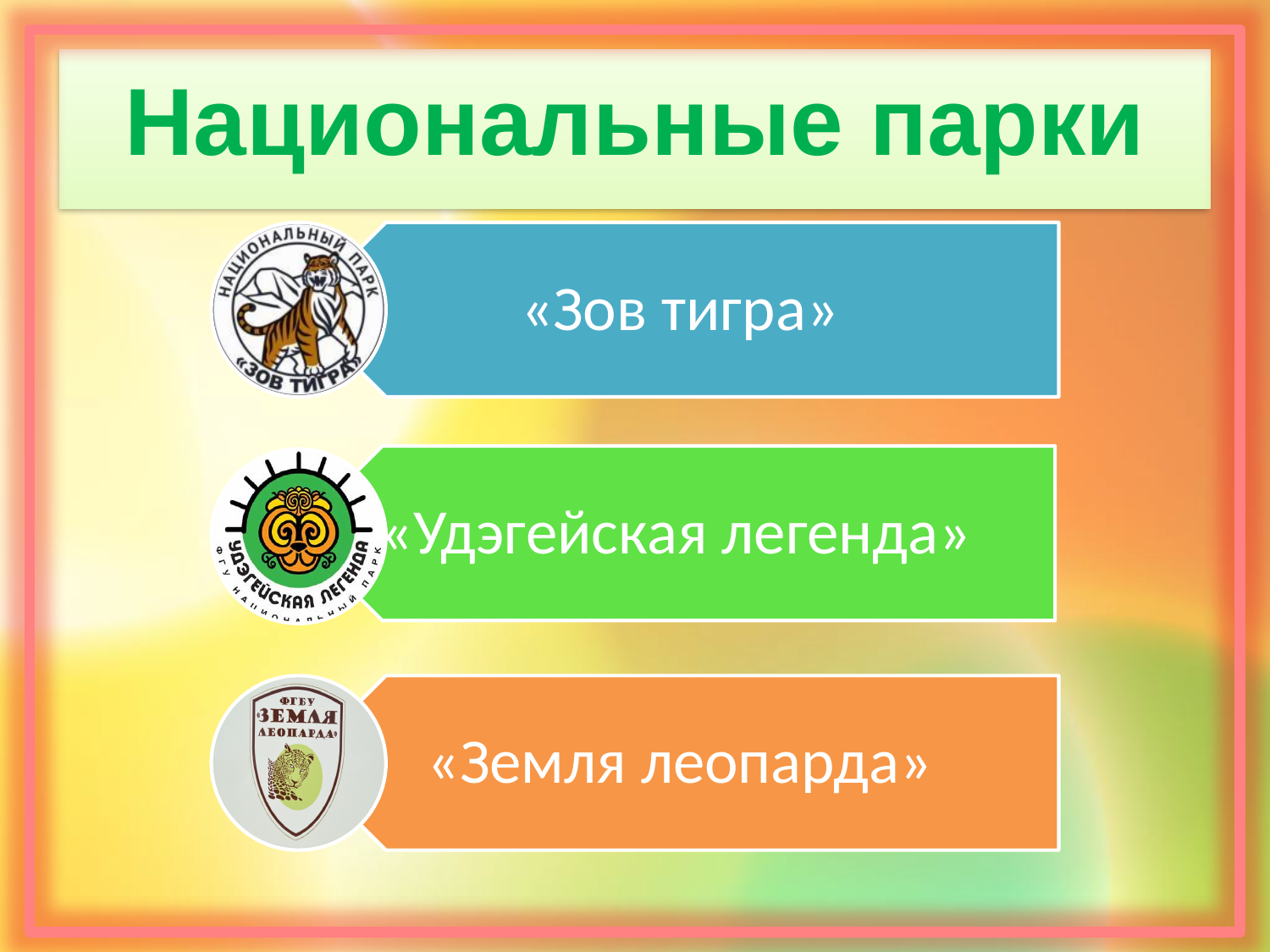

# Национальные парки
«Зов тигра»
«Удэгейская легенда»
«Земля леопарда»